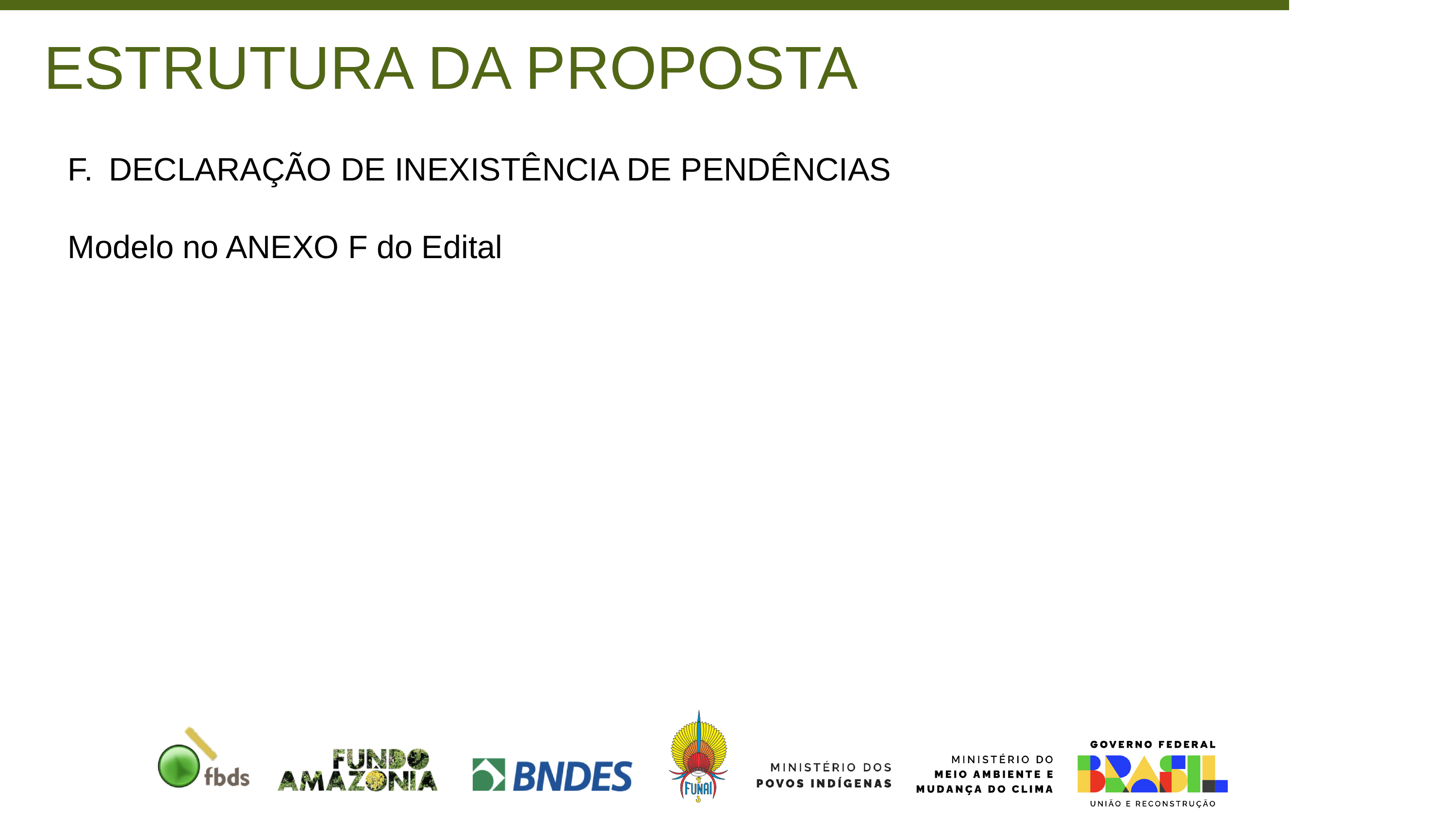

ESTRUTURA DA PROPOSTA

DECLARAÇÃO DE INEXISTÊNCIA DE PENDÊNCIAS

Modelo no ANEXO F do Edital